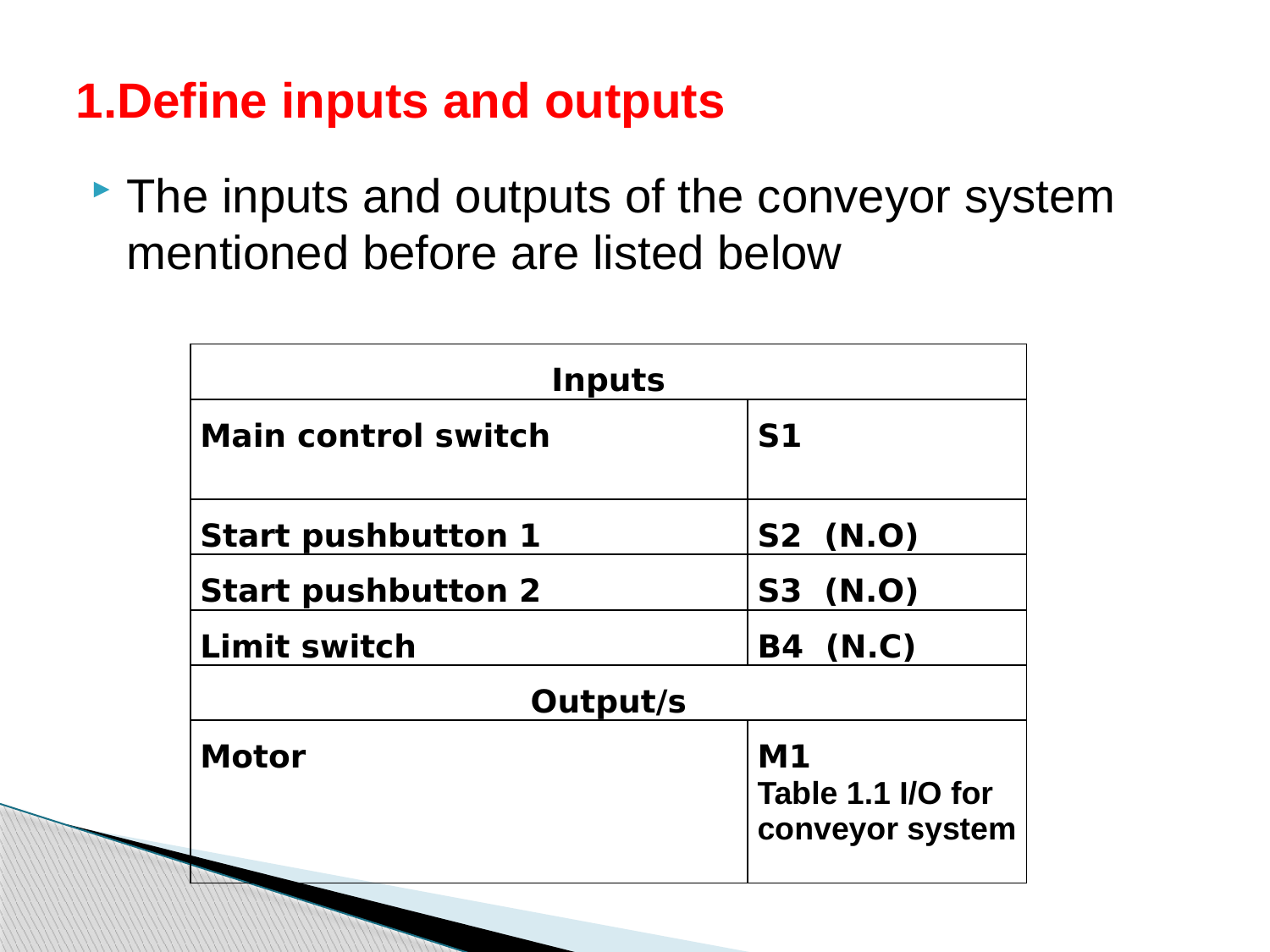

# 1.Define inputs and outputs
The inputs and outputs of the conveyor system mentioned before are listed below
|  |  |
| --- | --- |
| Inputs |  |
| Main control switch | S1 |
| Start pushbutton 1 | S2 (N.O) |
| Start pushbutton 2 | S3 (N.O) |
| Limit switch | B4 (N.C) |
| Output/s |  |
| Motor | M1 Table 1.1 I/O for conveyor system |